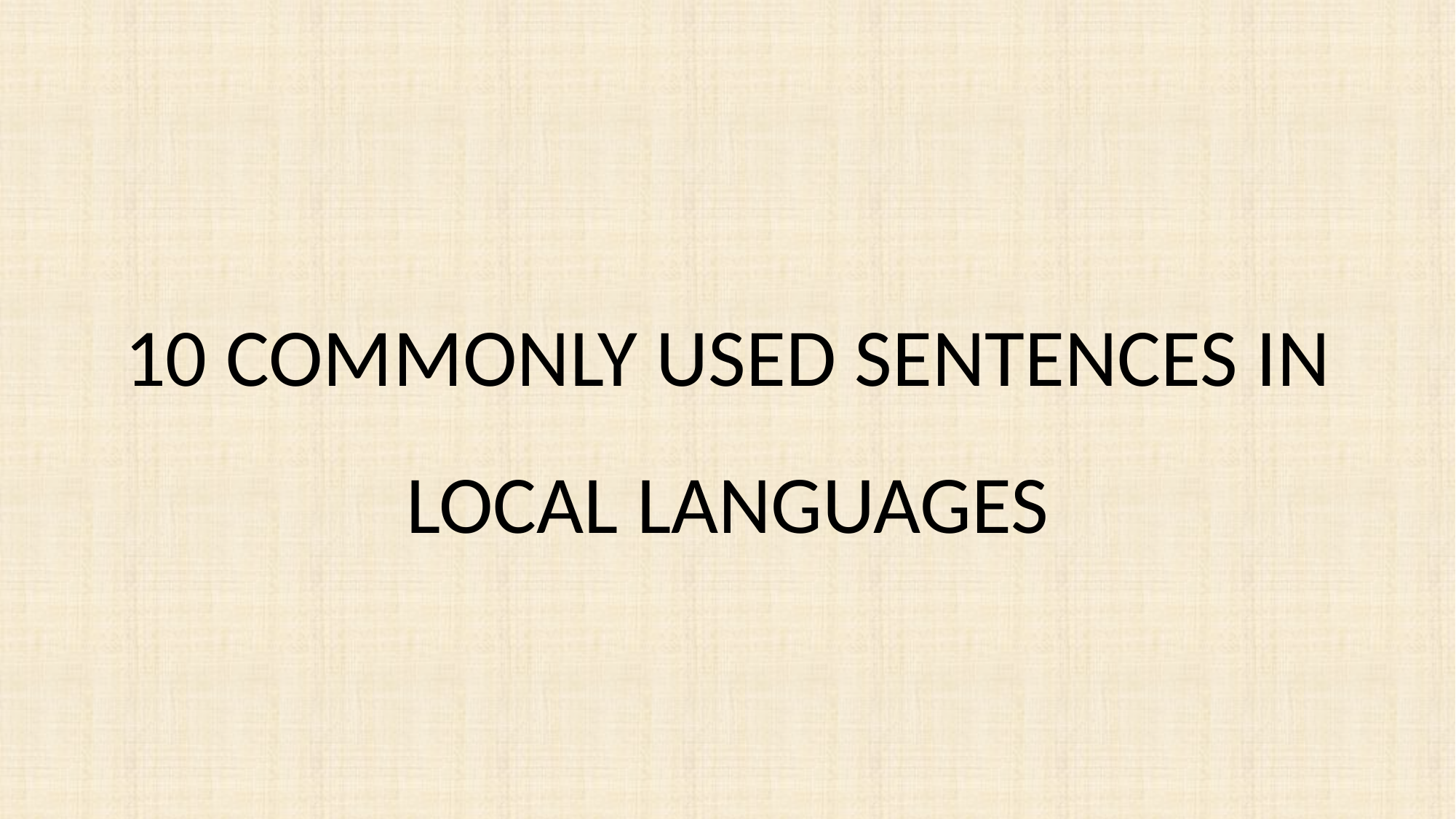

# 10 COMMONLY USED SENTENCES IN LOCAL LANGUAGES